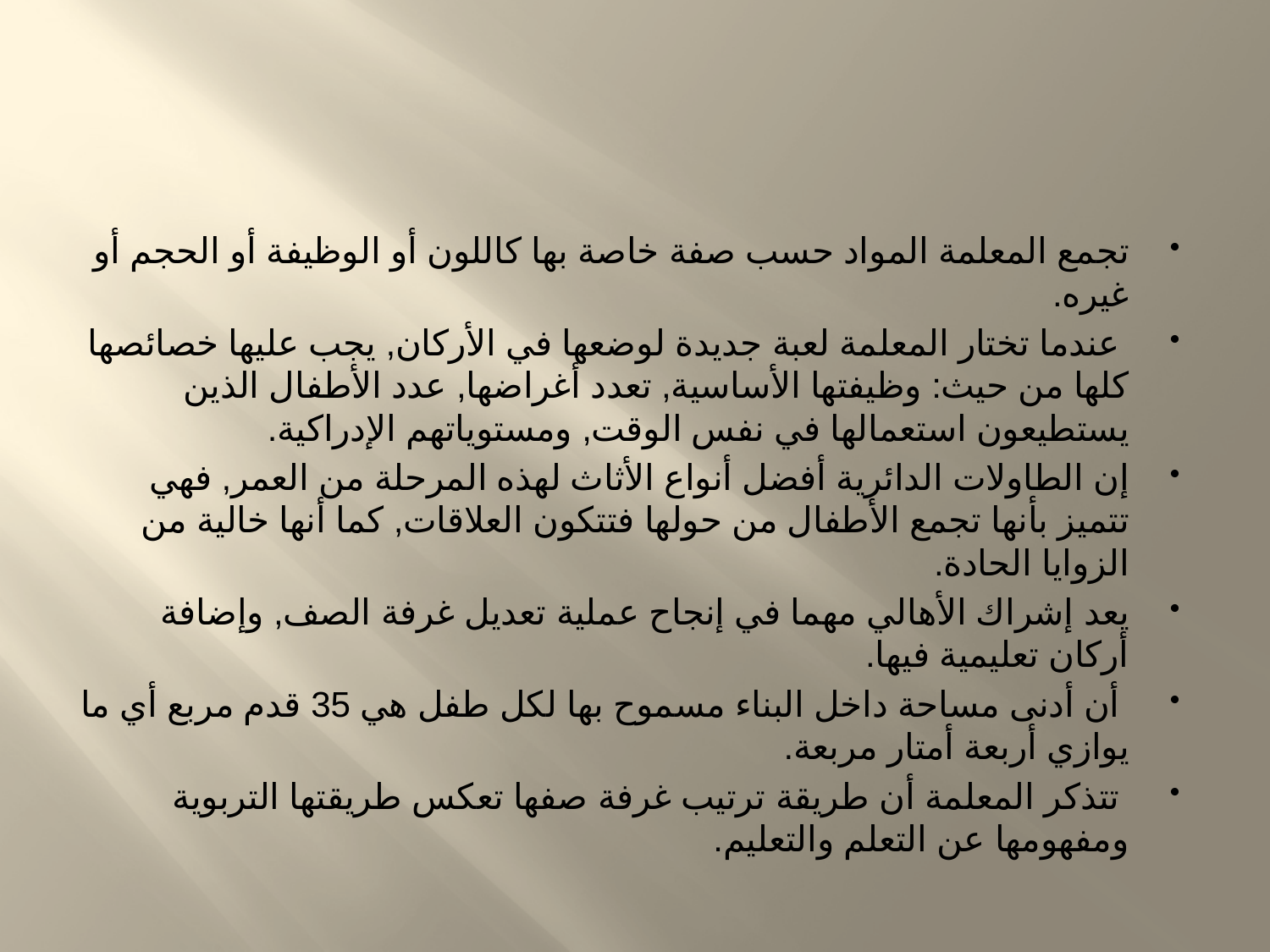

#
تجمع المعلمة المواد حسب صفة خاصة بها كاللون أو الوظيفة أو الحجم أو غيره.
 عندما تختار المعلمة لعبة جديدة لوضعها في الأركان, يجب عليها خصائصها كلها من حيث: وظيفتها الأساسية, تعدد أغراضها, عدد الأطفال الذين يستطيعون استعمالها في نفس الوقت, ومستوياتهم الإدراكية.
إن الطاولات الدائرية أفضل أنواع الأثاث لهذه المرحلة من العمر, فهي تتميز بأنها تجمع الأطفال من حولها فتتكون العلاقات, كما أنها خالية من الزوايا الحادة.
يعد إشراك الأهالي مهما في إنجاح عملية تعديل غرفة الصف, وإضافة أركان تعليمية فيها.
 أن أدنى مساحة داخل البناء مسموح بها لكل طفل هي 35 قدم مربع أي ما يوازي أربعة أمتار مربعة.
 تتذكر المعلمة أن طريقة ترتيب غرفة صفها تعكس طريقتها التربوية ومفهومها عن التعلم والتعليم.